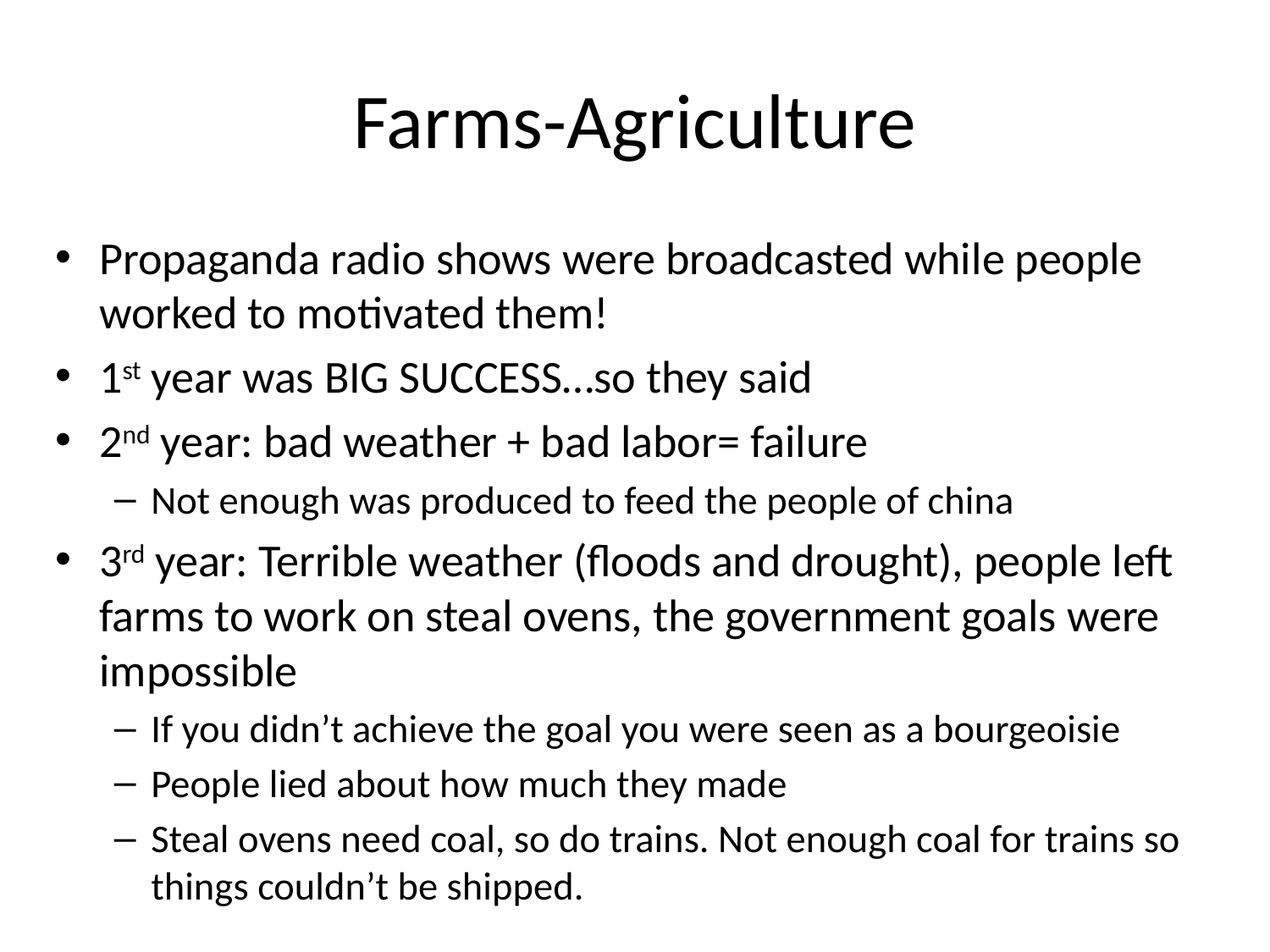

# Farms-Agriculture
Propaganda radio shows were broadcasted while people worked to motivated them!
1st year was BIG SUCCESS…so they said
2nd year: bad weather + bad labor= failure
Not enough was produced to feed the people of china
3rd year: Terrible weather (floods and drought), people left farms to work on steal ovens, the government goals were impossible
If you didn’t achieve the goal you were seen as a bourgeoisie
People lied about how much they made
Steal ovens need coal, so do trains. Not enough coal for trains so things couldn’t be shipped.